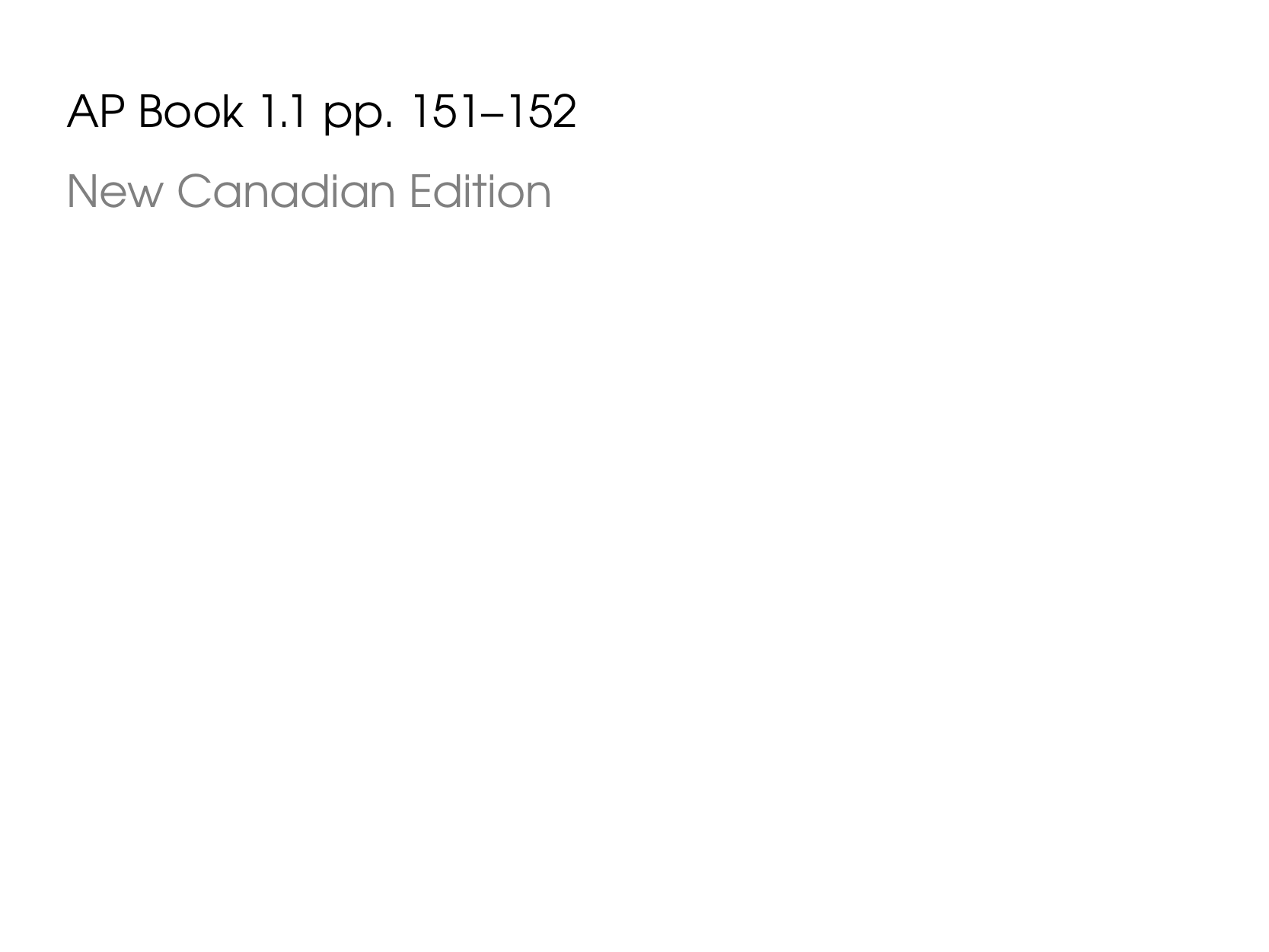

AP Book 1.1 pp. 151–152
New Canadian Edition